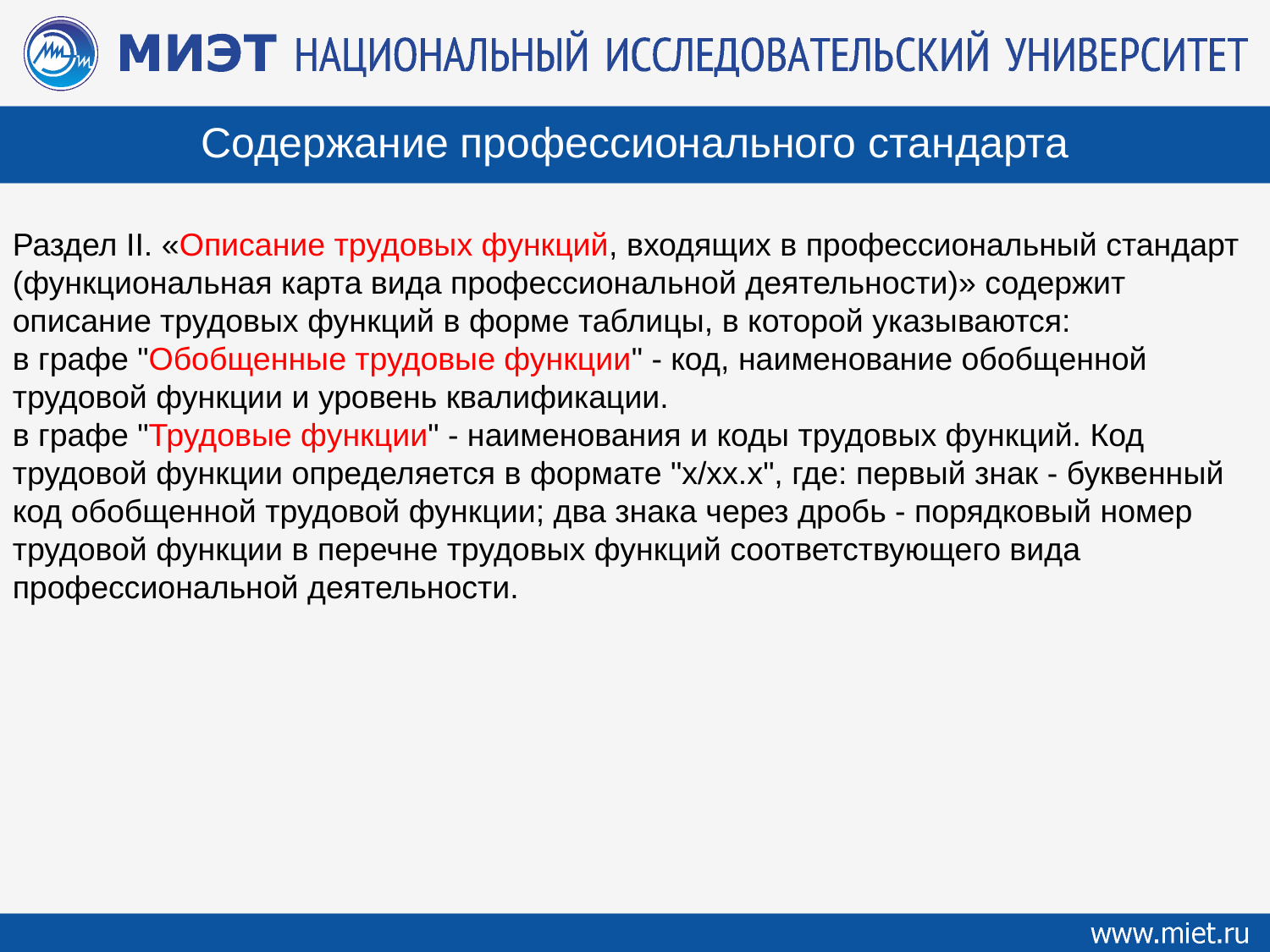

Содержание профессионального стандарта
Раздел II. «Описание трудовых функций, входящих в профессиональный стандарт (функциональная карта вида профессиональной деятельности)» содержит описание трудовых функций в форме таблицы, в которой указываются:
в графе "Обобщенные трудовые функции" - код, наименование обобщенной трудовой функции и уровень квалификации.
в графе "Трудовые функции" - наименования и коды трудовых функций. Код трудовой функции определяется в формате "x/xx.x", где: первый знак - буквенный код обобщенной трудовой функции; два знака через дробь - порядковый номер трудовой функции в перечне трудовых функций соответствующего вида профессиональной деятельности.